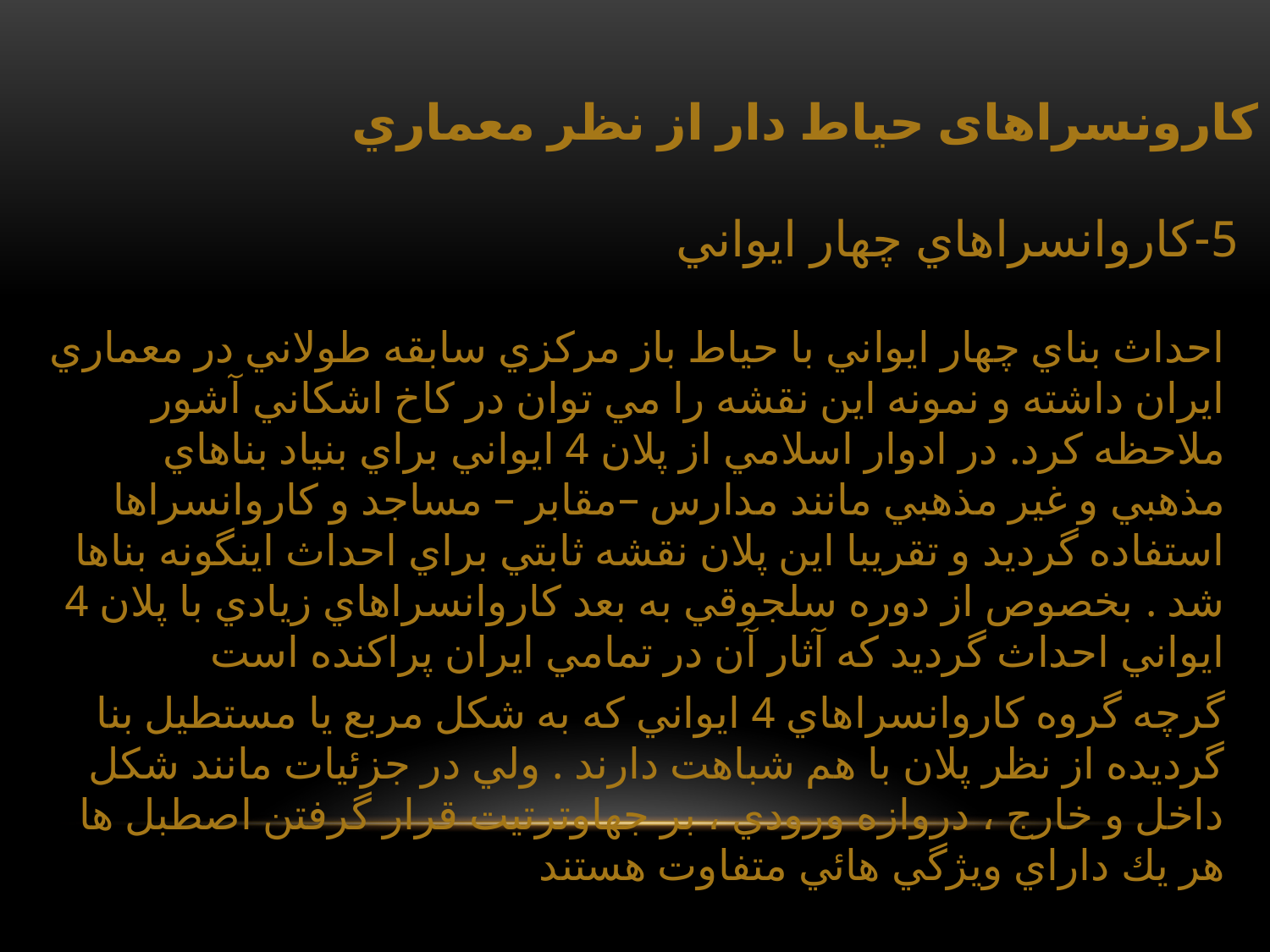

كارونسراهای حیاط دار از نظر معماري
5-كاروانسراهاي چهار ايواني
احداث بناي چهار ايواني با حياط باز مركزي سابقه طولاني در معماري ايران داشته و نمونه اين نقشه را مي توان در كاخ اشكاني آشور ملاحظه كرد. در ادوار اسلامي از پلان 4 ايواني براي بنياد بناهاي مذهبي و غير مذهبي مانند مدارس –مقابر – مساجد و كاروانسراها استفاده گرديد و تقريبا اين پلان نقشه ثابتي براي احداث اينگونه بناها شد . بخصوص از دوره سلجوقي به بعد كاروانسراهاي زيادي با پلان 4 ايواني احداث گرديد كه آثار آن در تمامي ايران پراكنده است
گرچه گروه كاروانسراهاي 4 ايواني كه به شكل مربع يا مستطيل بنا گرديده از نظر پلان با هم شباهت دارند . ولي در جزئيات مانند شكل داخل و خارج ، دروازه ورودي ، بر جهاوترتيت قرار گرفتن اصطبل ها هر يك داراي ويژگي هائي متفاوت هستند